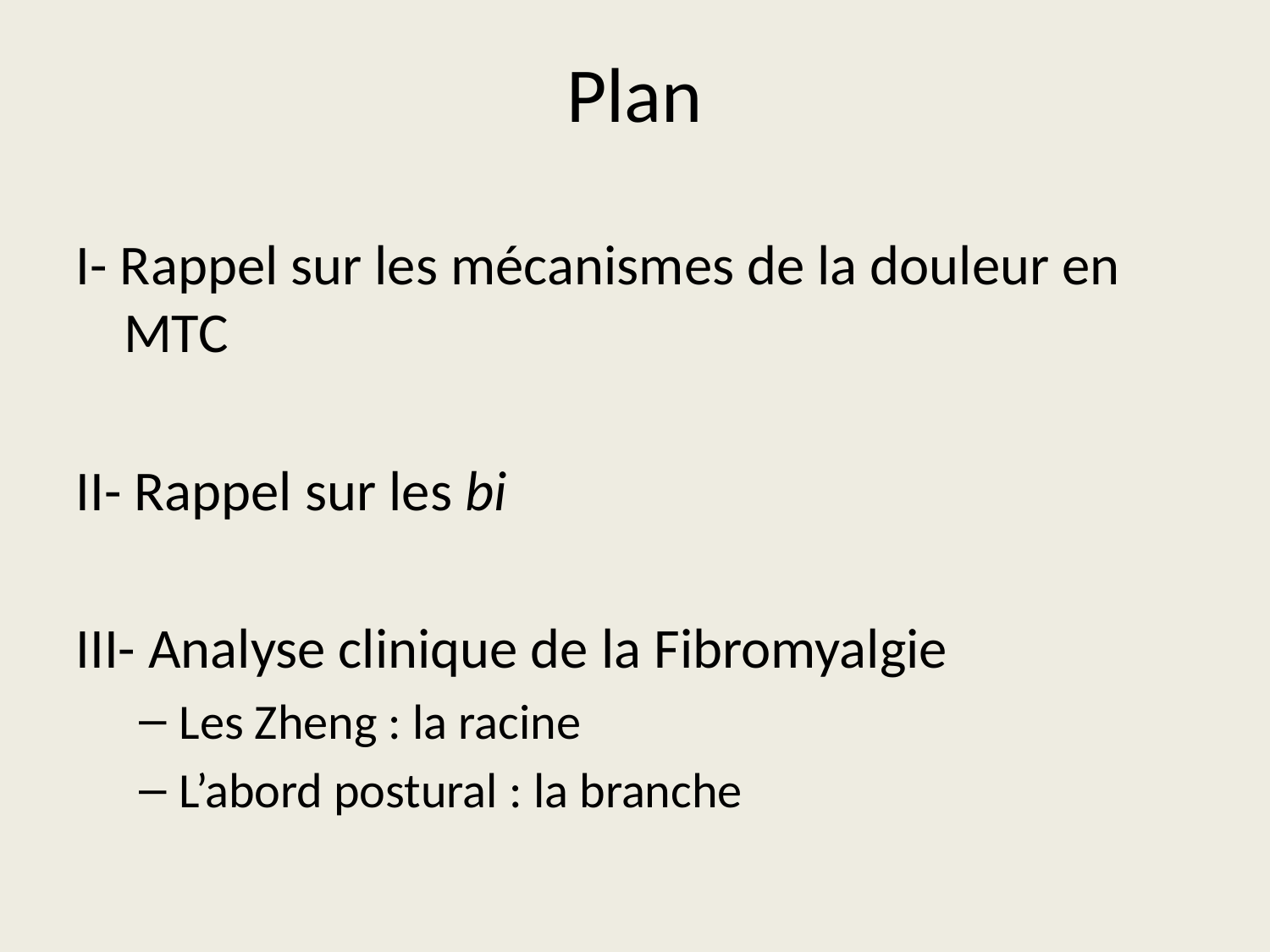

# Plan
I- Rappel sur les mécanismes de la douleur en MTC

II- Rappel sur les bi

III- Analyse clinique de la Fibromyalgie
Les Zheng : la racine
L’abord postural : la branche